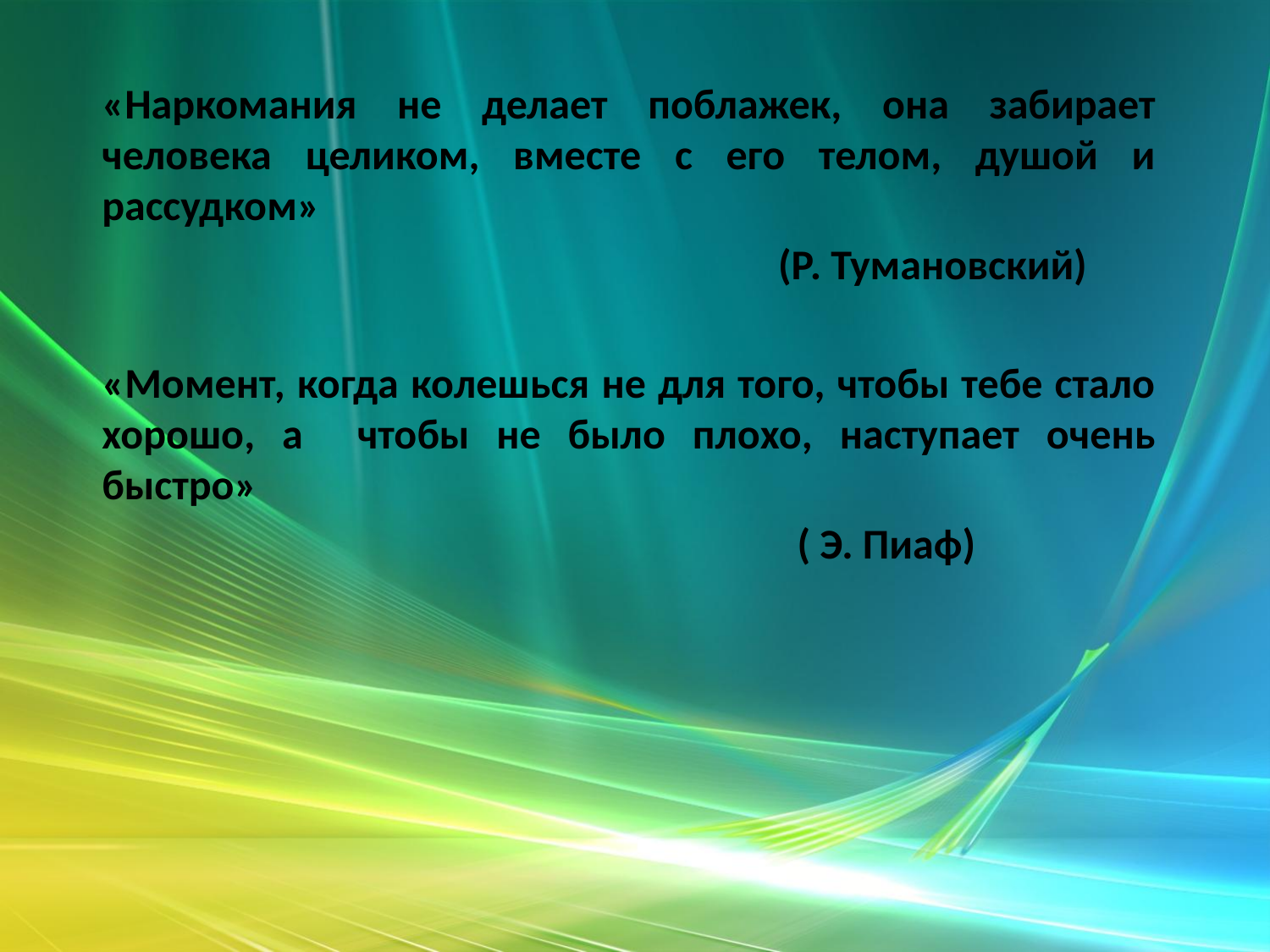

«Наркомания не делает поблажек, она забирает человека целиком, вместе с его телом, душой и рассудком»
                                                                       (Р. Тумановский)

«Момент, когда колешься не для того, чтобы тебе стало хорошо, а  чтобы не было плохо, наступает очень быстро»
                                                                         ( Э. Пиаф)